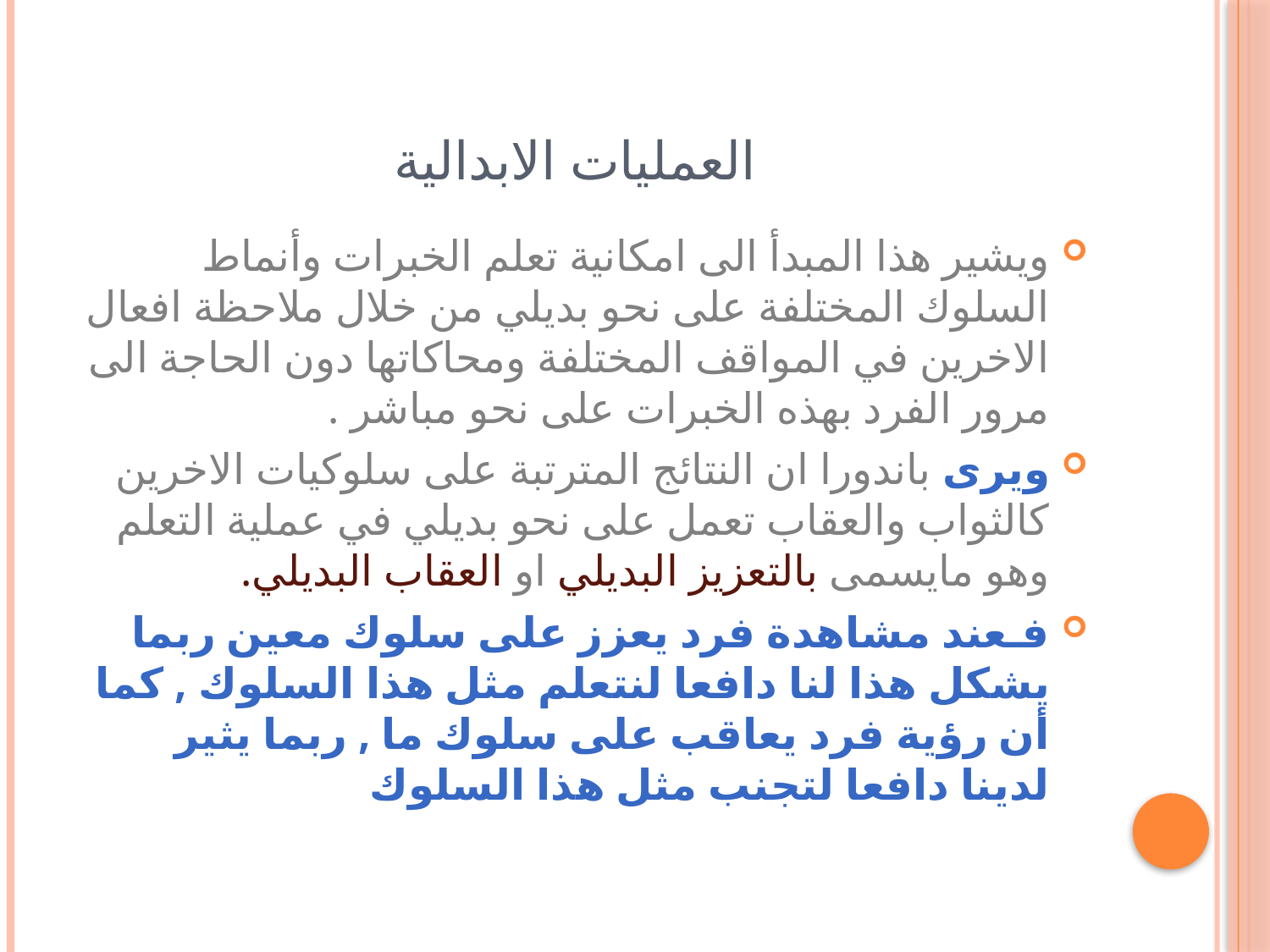

# العمليات الابدالية
ويشير هذا المبدأ الى امكانية تعلم الخبرات وأنماط السلوك المختلفة على نحو بديلي من خلال ملاحظة افعال الاخرين في المواقف المختلفة ومحاكاتها دون الحاجة الى مرور الفرد بهذه الخبرات على نحو مباشر .
ويرى باندورا ان النتائج المترتبة على سلوكيات الاخرين كالثواب والعقاب تعمل على نحو بديلي في عملية التعلم وهو مايسمى بالتعزيز البديلي او العقاب البديلي.
فـعند مشاهدة فرد يعزز على سلوك معين ربما يشكل هذا لنا دافعا لنتعلم مثل هذا السلوك , كما أن رؤية فرد يعاقب على سلوك ما , ربما يثير لدينا دافعا لتجنب مثل هذا السلوك